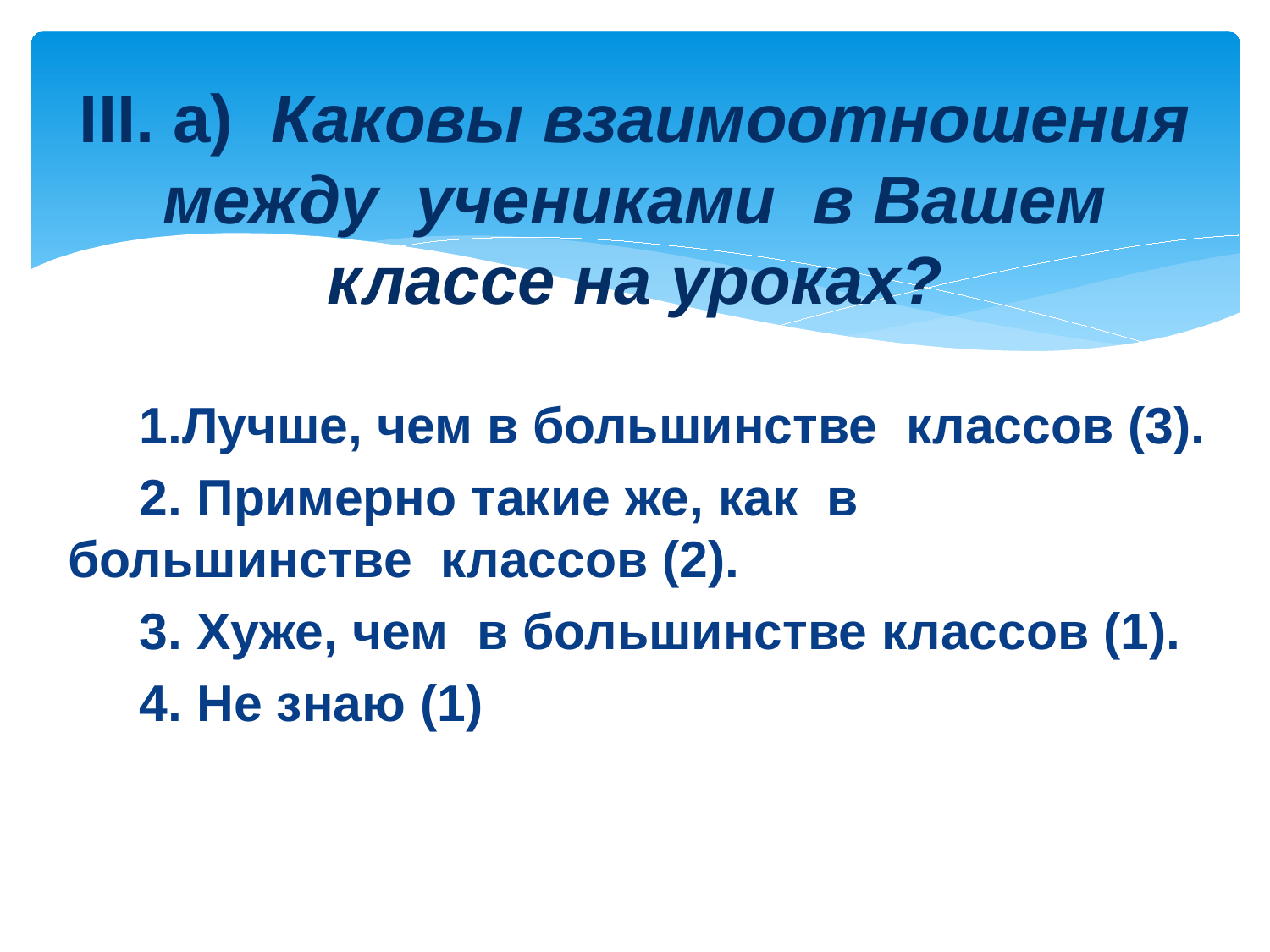

# III. а)  Каковы взаимоотношения между  учениками  в Вашем классе на уроках?
     1.Лучше, чем в большинстве  классов (3).
     2. Примерно такие же, как  в большинстве  классов (2).
     3. Хуже, чем  в большинстве классов (1).
     4. Не знаю (1)